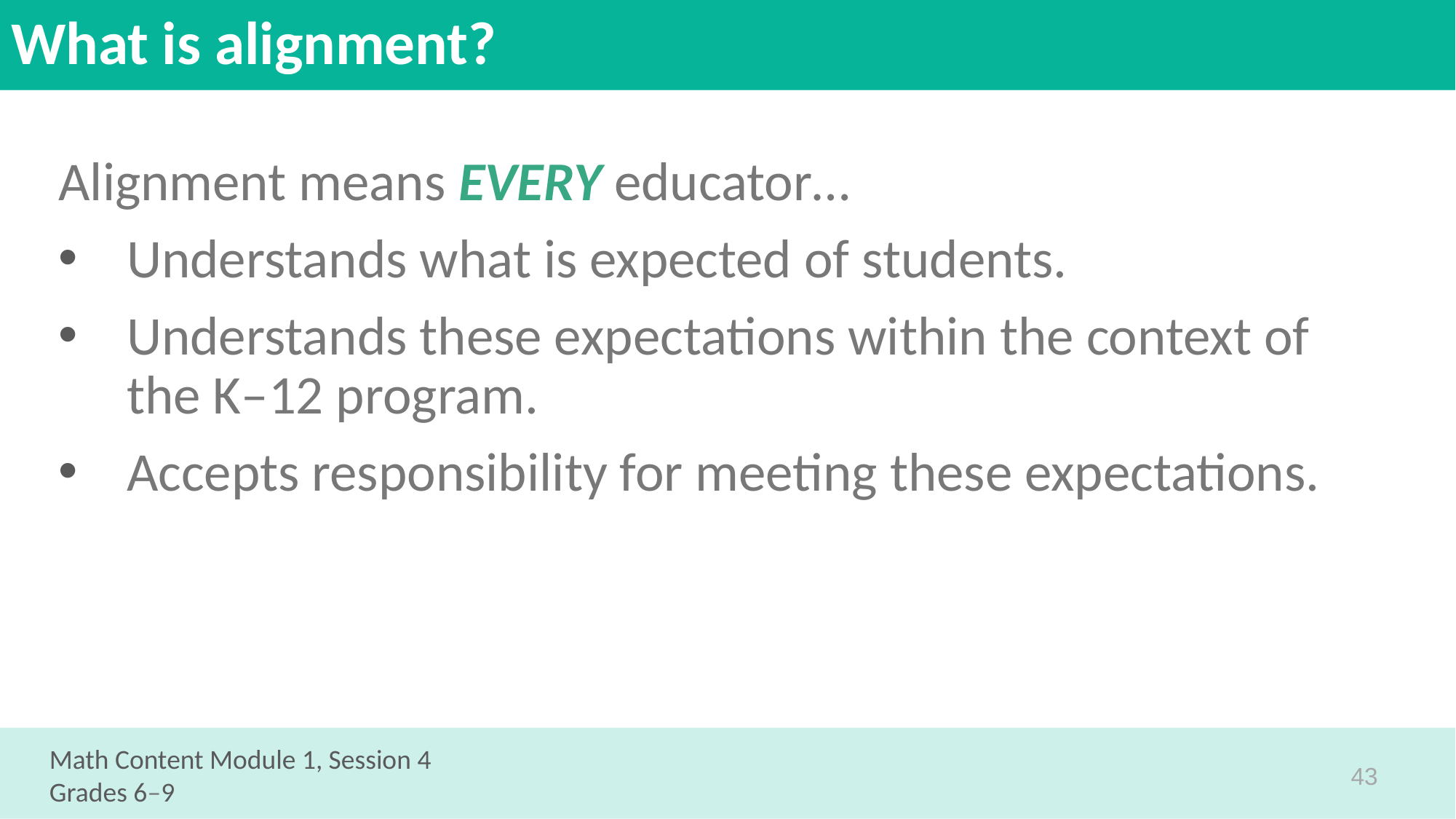

# What is alignment?
Alignment means EVERY educator…
Understands what is expected of students.
Understands these expectations within the context of the K–12 program.
Accepts responsibility for meeting these expectations.
Math Content Module 1, Session 4
Grades 6–9
43